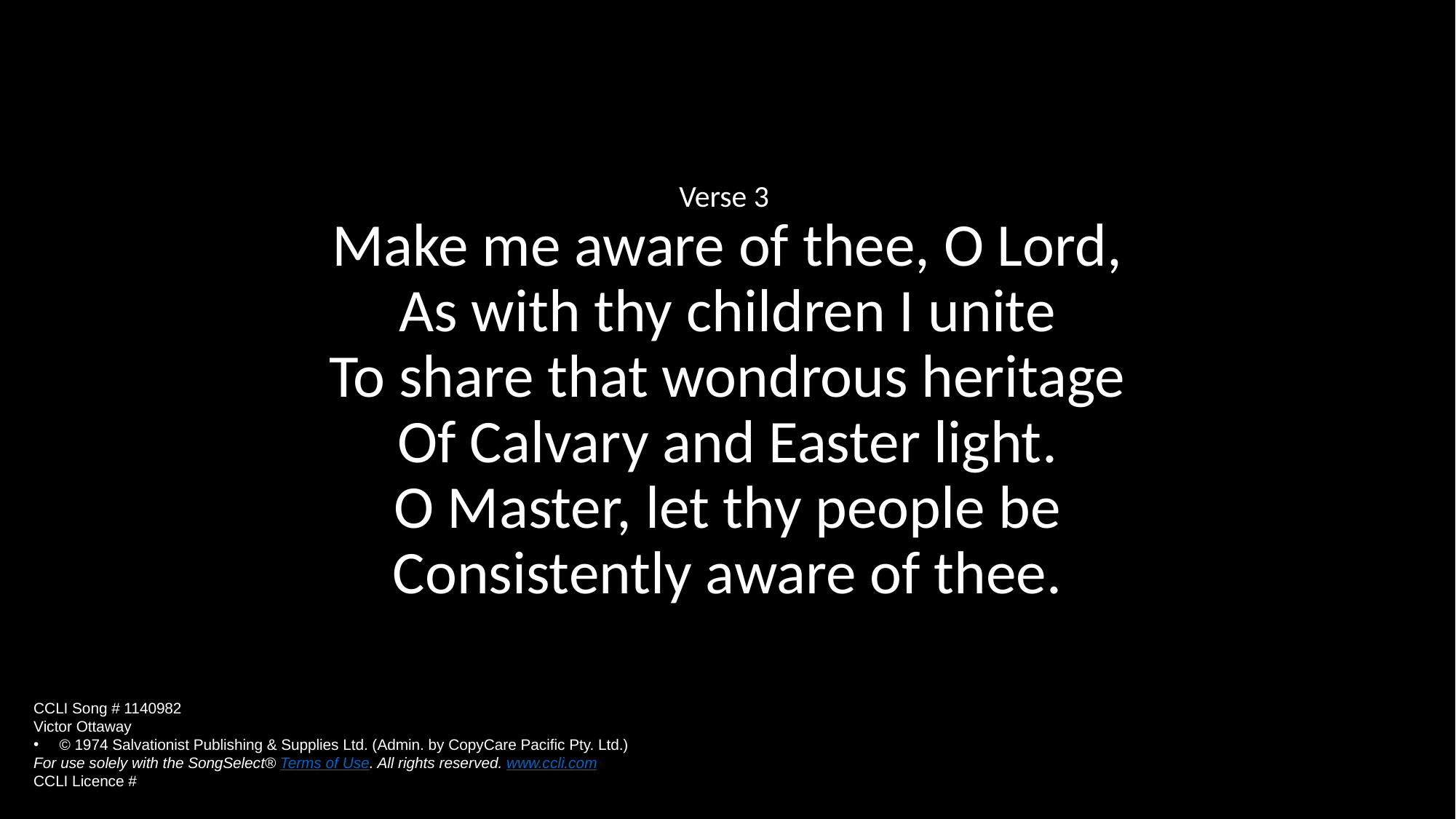

Verse 3
Make me aware of thee, O Lord,
As with thy children I unite
To share that wondrous heritage
Of Calvary and Easter light.
O Master, let thy people be
Consistently aware of thee.
CCLI Song # 1140982
Victor Ottaway
© 1974 Salvationist Publishing & Supplies Ltd. (Admin. by CopyCare Pacific Pty. Ltd.)
For use solely with the SongSelect® Terms of Use. All rights reserved. www.ccli.com
CCLI Licence #